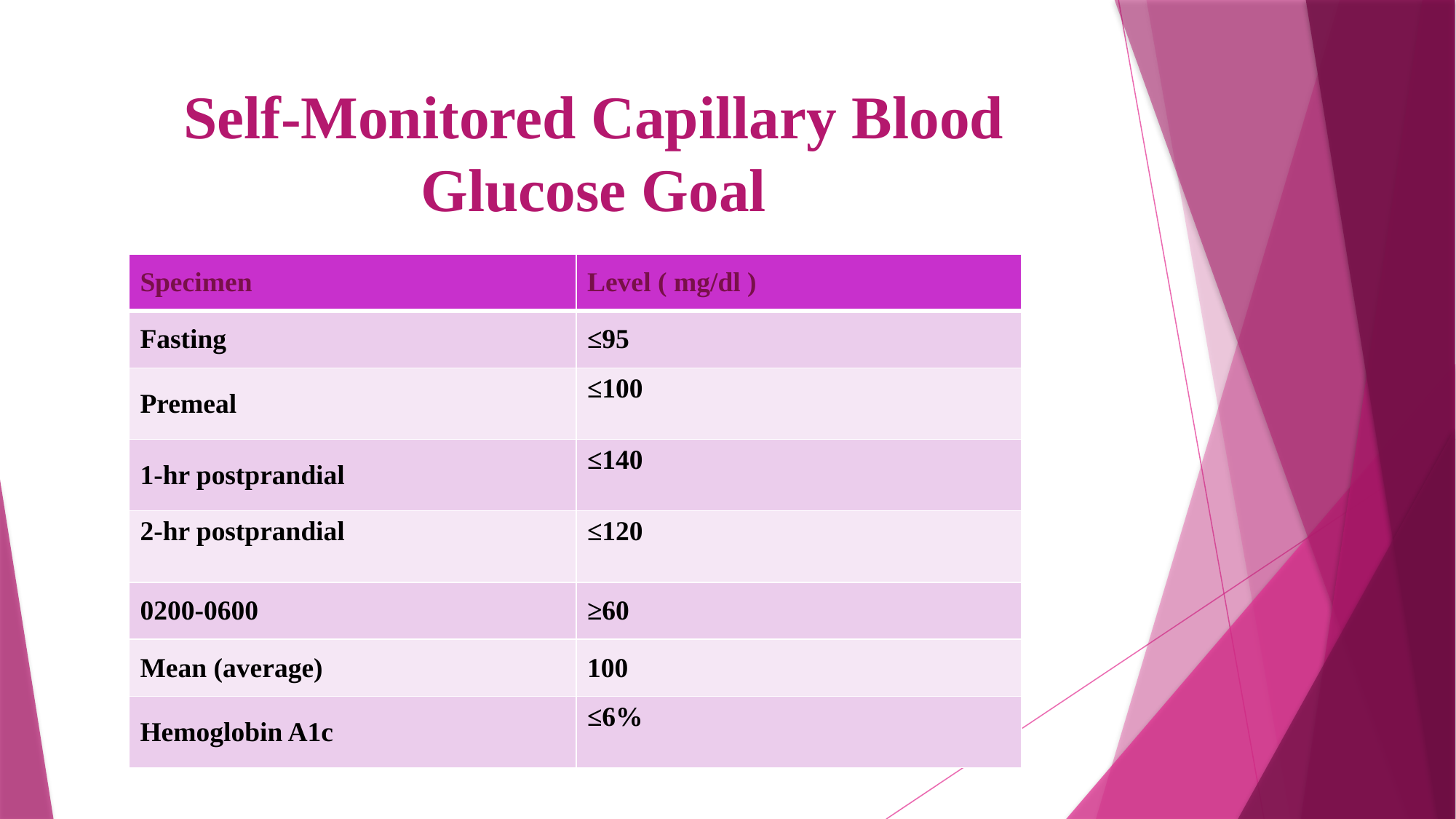

# Self-Monitored Capillary Blood Glucose Goal
| Specimen | Level ( mg/dl ) |
| --- | --- |
| Fasting | ≤95 |
| Premeal | ≤100 |
| 1-hr postprandial | ≤140 |
| 2-hr postprandial | ≤120 |
| 0200-0600 | ≥60 |
| Mean (average) | 100 |
| Hemoglobin A1c | ≤6% |